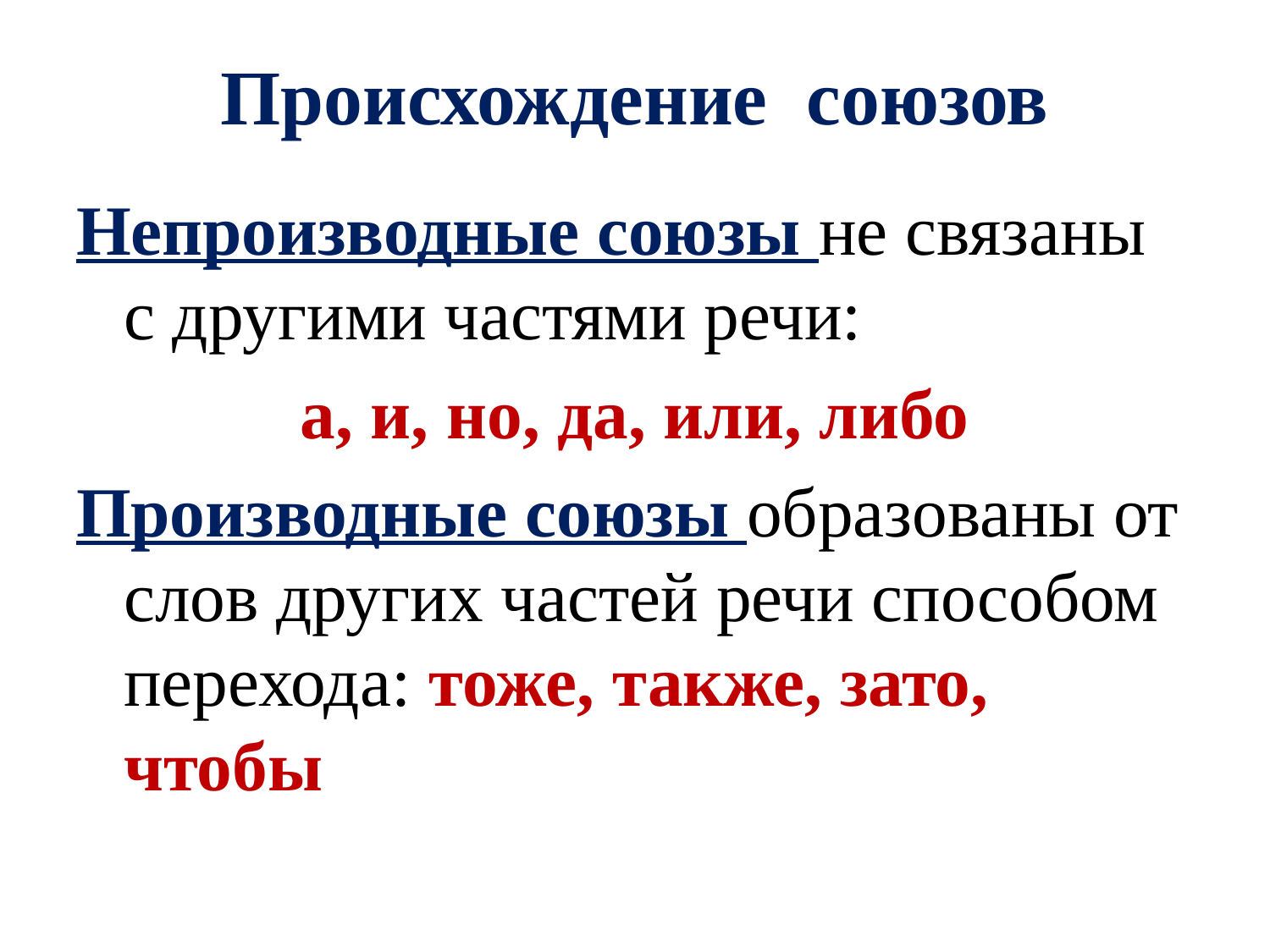

# Происхождение  союзов
Непроизводные союзы не связаны с другими частями речи:
а, и, но, да, или, либо
Производные союзы образованы от слов других частей речи способом перехода: тоже, также, зато, чтобы